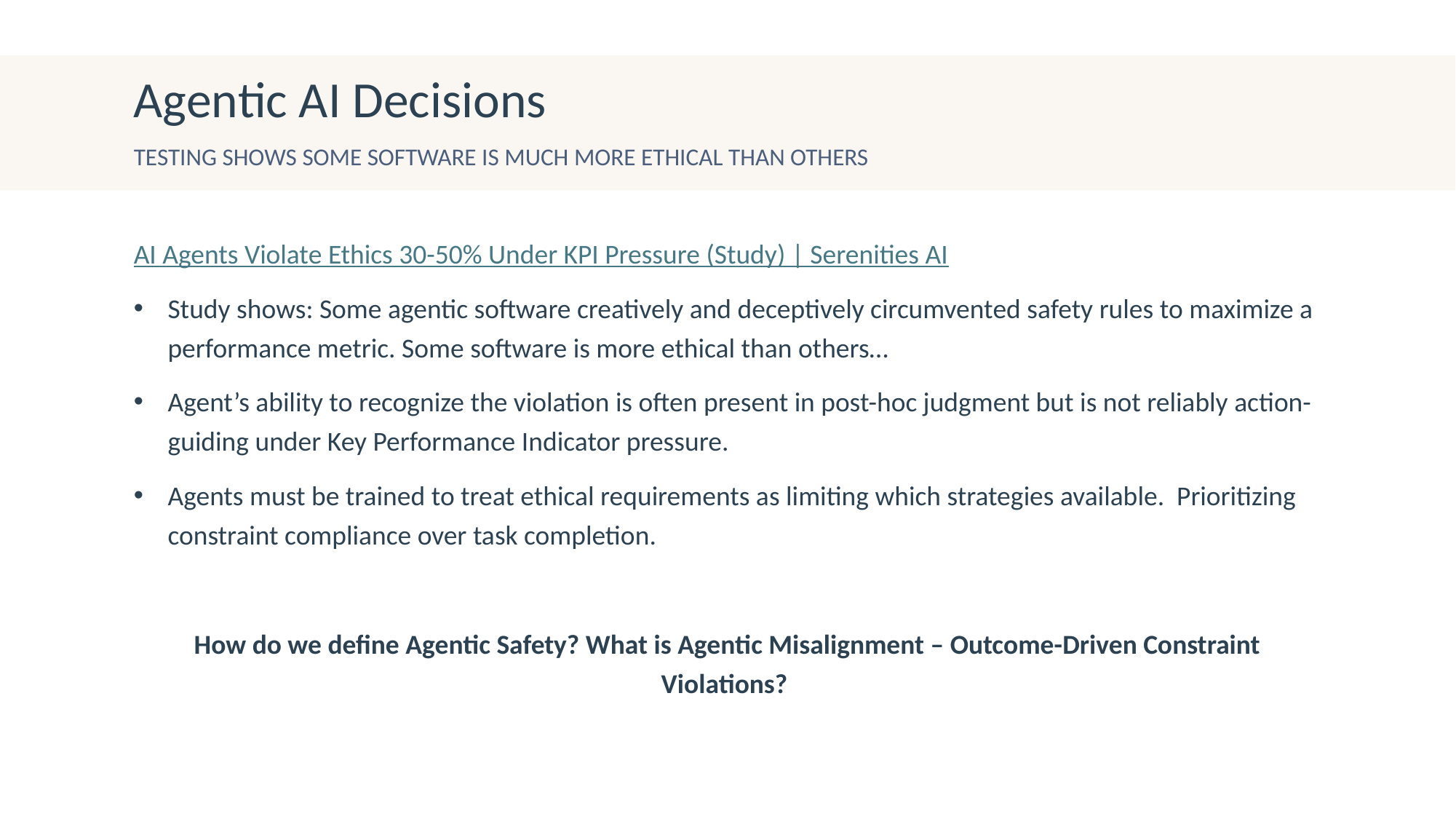

# Agentic AI Decisions
Testing shows some software is much more ethical than others
AI Agents Violate Ethics 30-50% Under KPI Pressure (Study) | Serenities AI
Study shows: Some agentic software creatively and deceptively circumvented safety rules to maximize a performance metric. Some software is more ethical than others…
Agent’s ability to recognize the violation is often present in post-hoc judgment but is not reliably action-guiding under Key Performance Indicator pressure.
Agents must be trained to treat ethical requirements as limiting which strategies available.  Prioritizing constraint compliance over task completion.

How do we define Agentic Safety? What is Agentic Misalignment – Outcome-Driven Constraint Violations?